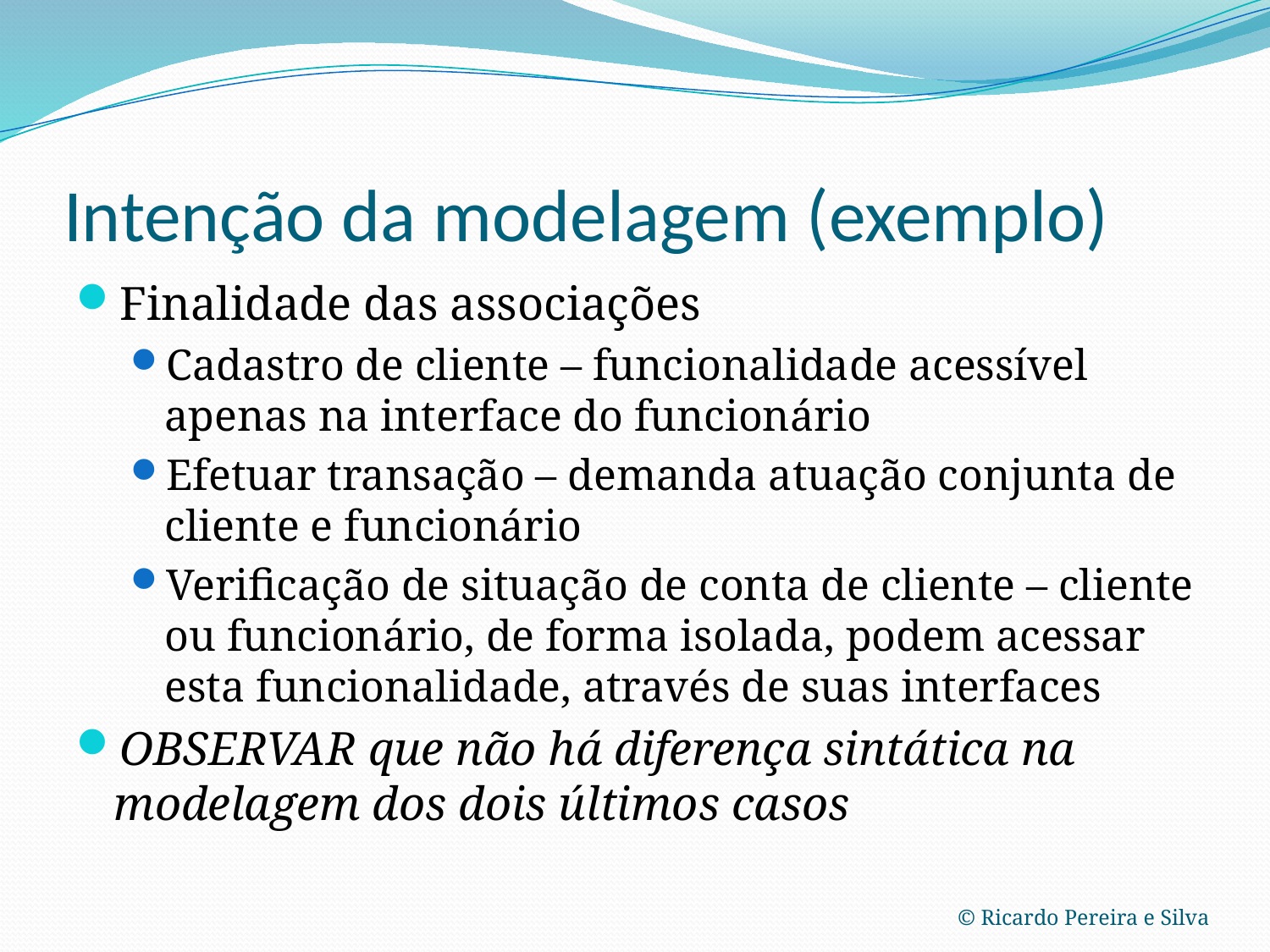

# Intenção da modelagem (exemplo)
Finalidade das associações
Cadastro de cliente – funcionalidade acessível apenas na interface do funcionário
Efetuar transação – demanda atuação conjunta de cliente e funcionário
Verificação de situação de conta de cliente – cliente ou funcionário, de forma isolada, podem acessar esta funcionalidade, através de suas interfaces
OBSERVAR que não há diferença sintática na modelagem dos dois últimos casos
© Ricardo Pereira e Silva